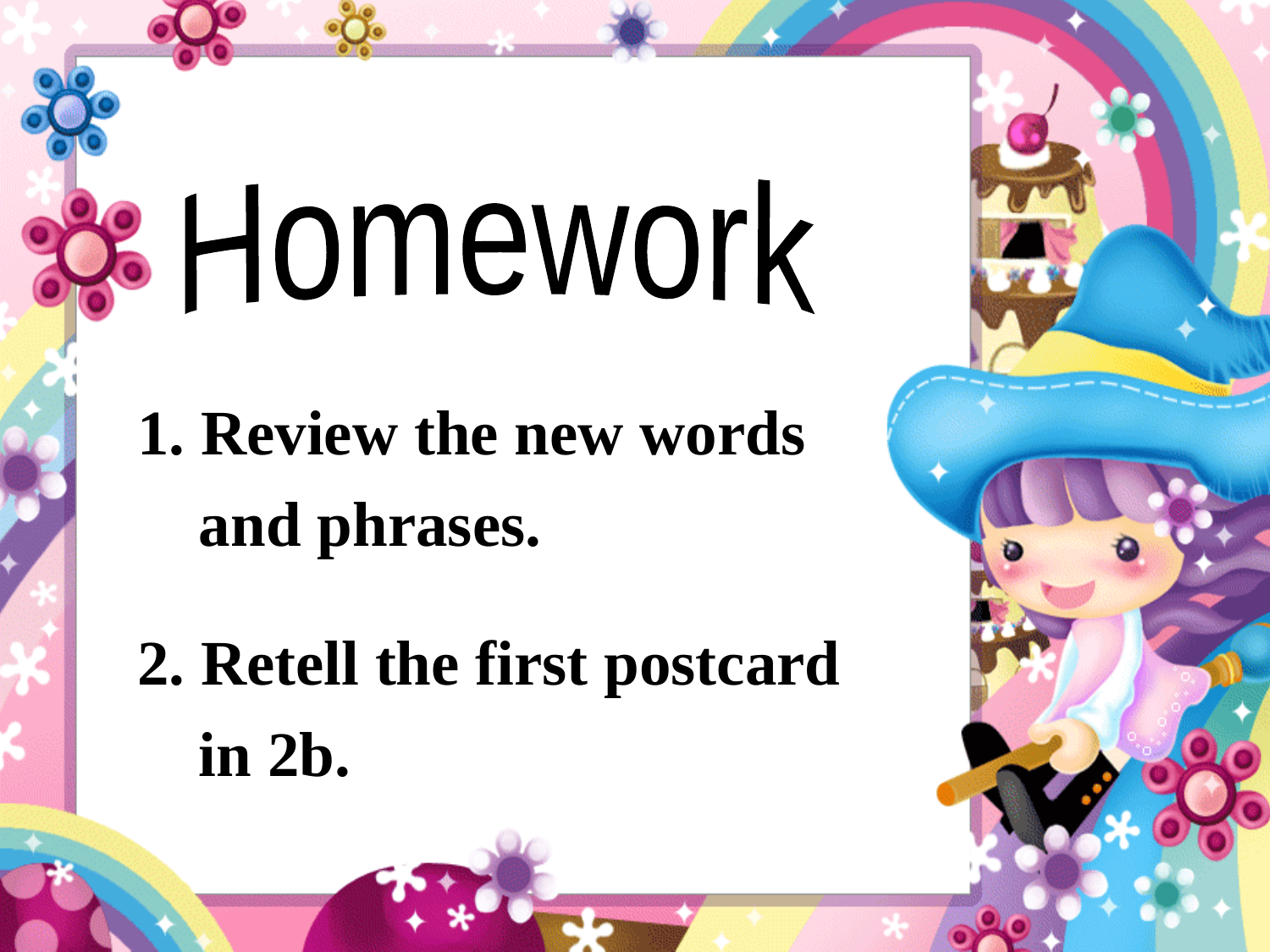

Homework
1. Review the new words and phrases.
2. Retell the first postcard in 2b.